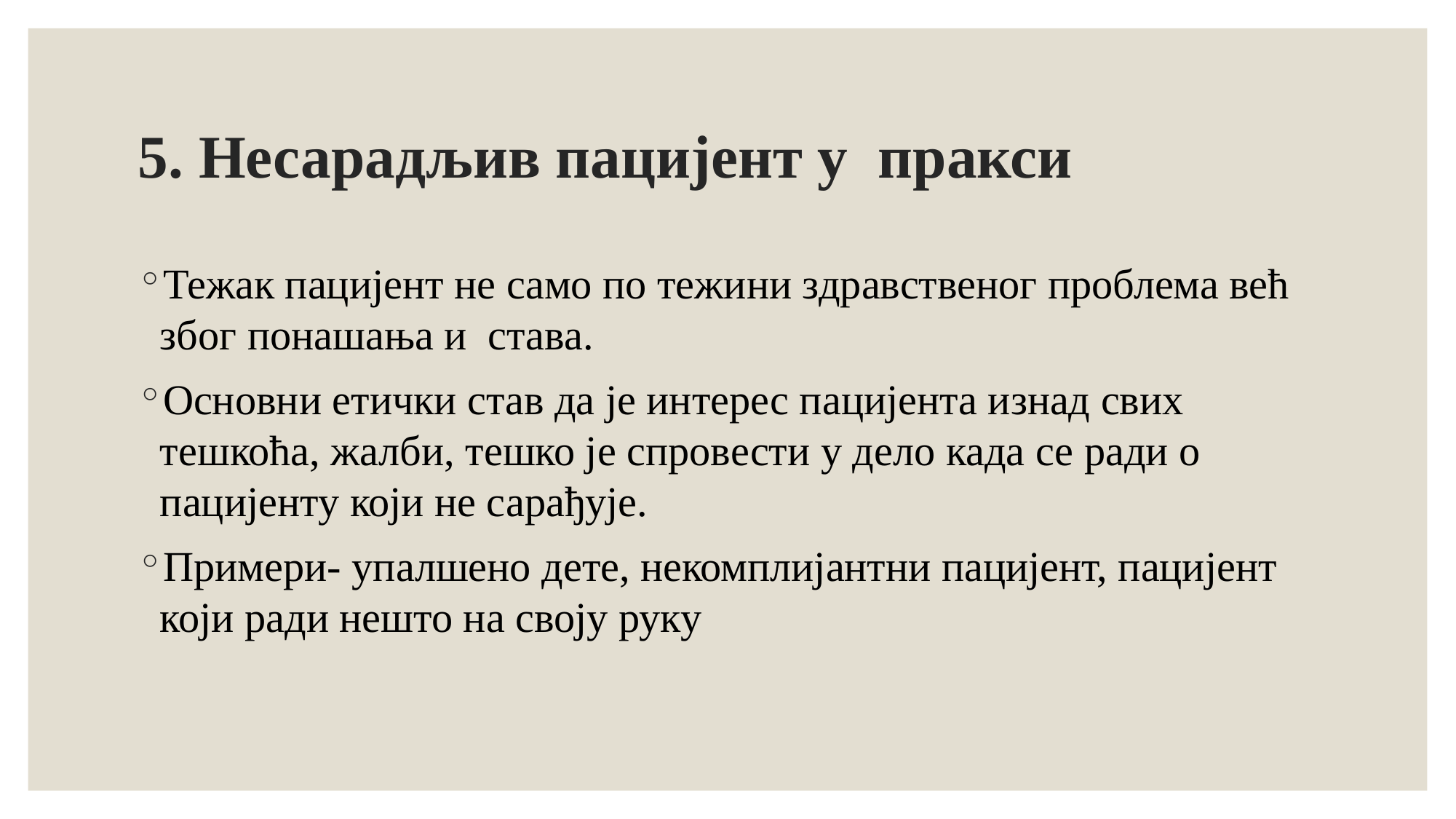

# 5. Несарадљив пацијент у  пракси
Тежак пацијент не само по тежини здравственог проблема већ због понашања и  става.
Основни етички став да је интерес пацијента изнад свих тешкоћа, жалби, тешко је спровести у дело када се ради о пацијенту који не сарађује.
Примери- упалшено дете, некомплијантни пацијент, пацијент који ради нешто на своју руку